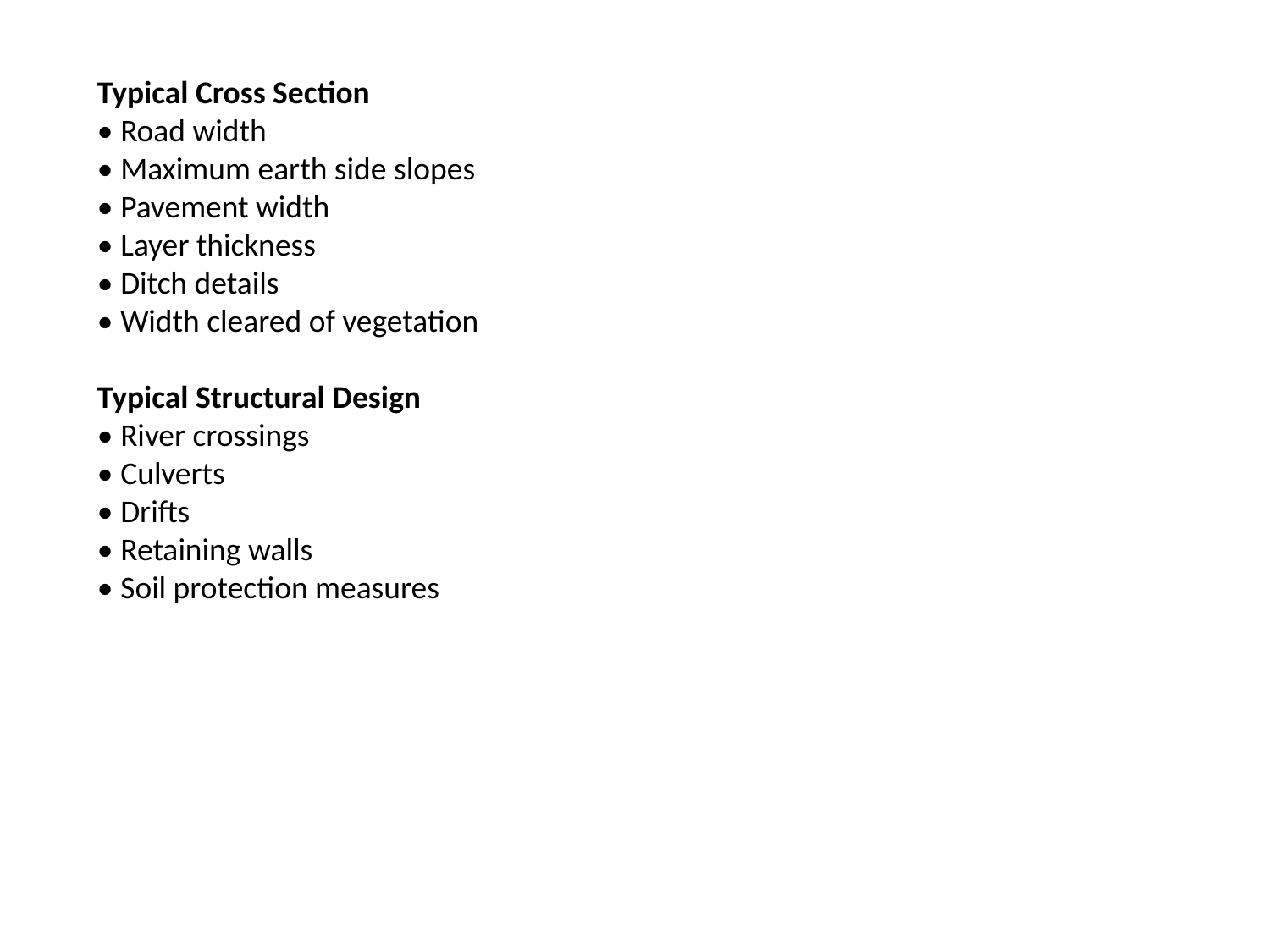

Typical Cross Section
• Road width
• Maximum earth side slopes
• Pavement width
• Layer thickness
• Ditch details
• Width cleared of vegetation

Typical Structural Design
• River crossings
• Culverts
• Drifts
• Retaining walls
• Soil protection measures